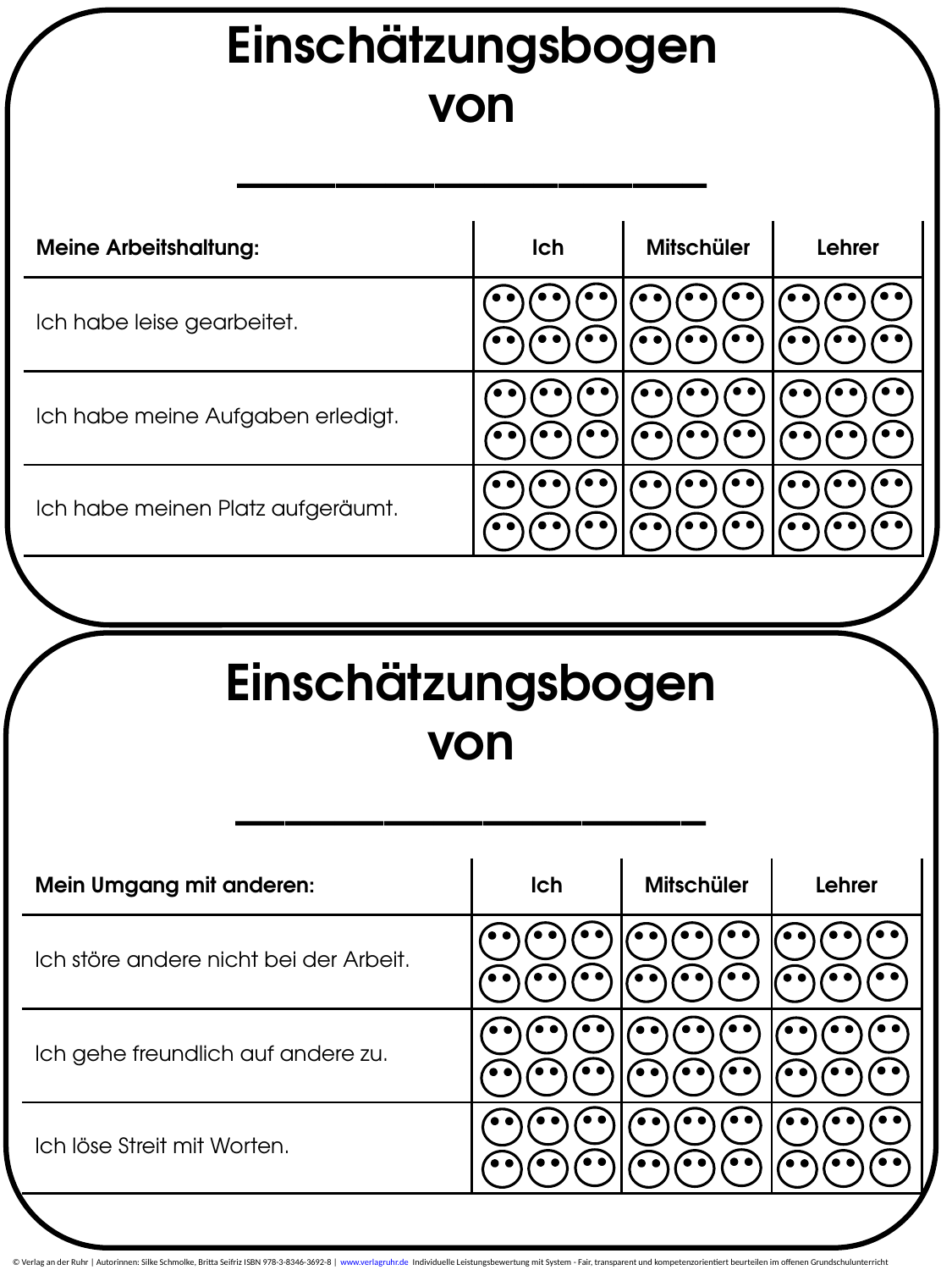

Einschätzungsbogen
von
____________________

| Meine Arbeitshaltung: | Ich | Mitschüler | Lehrer |
| --- | --- | --- | --- |
| Ich habe leise gearbeitet. |  |  |  |
| Ich habe meine Aufgaben erledigt. |  |  |  |
| Ich habe meinen Platz aufgeräumt. |  |  |  |

Einschätzungsbogen
von
____________________
| Mein Umgang mit anderen: | Ich | Mitschüler | Lehrer |
| --- | --- | --- | --- |
| Ich störe andere nicht bei der Arbeit. |  |  |  |
| Ich gehe freundlich auf andere zu. |  |  |  |
| Ich löse Streit mit Worten. |  |  |  |